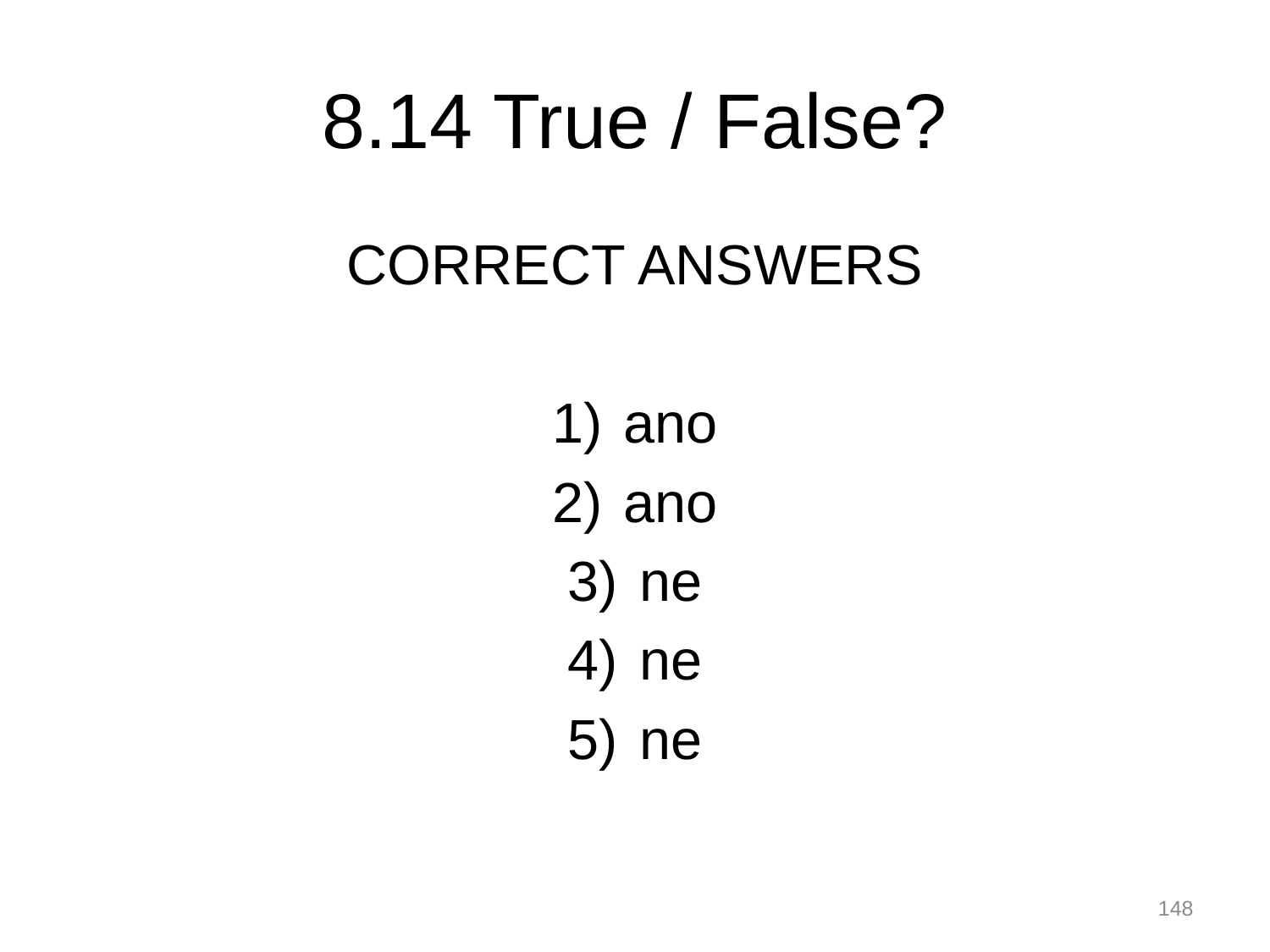

# 8.14 True / False?
CORRECT ANSWERS

ano
ano
ne
ne
ne

148